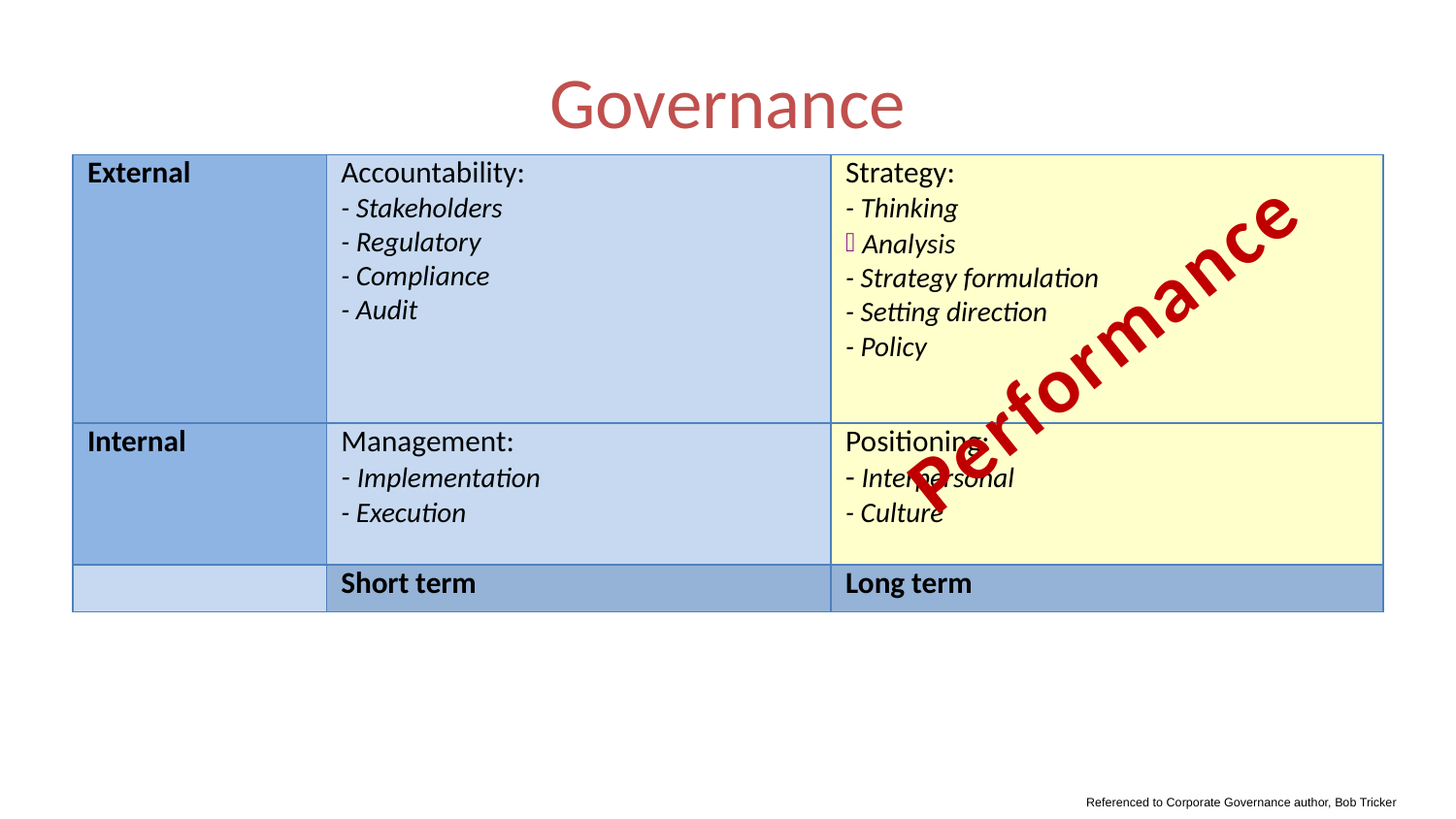

Governance
| External | Accountability: - Stakeholders - Regulatory - Compliance - Audit | Strategy: - Thinking Analysis - Strategy formulation - Setting direction - Policy |
| --- | --- | --- |
| Internal | Management: - Implementation - Execution | Positioning: - Interpersonal - Culture |
|  | Short term | Long term |
Performance
Referenced to Corporate Governance author, Bob Tricker